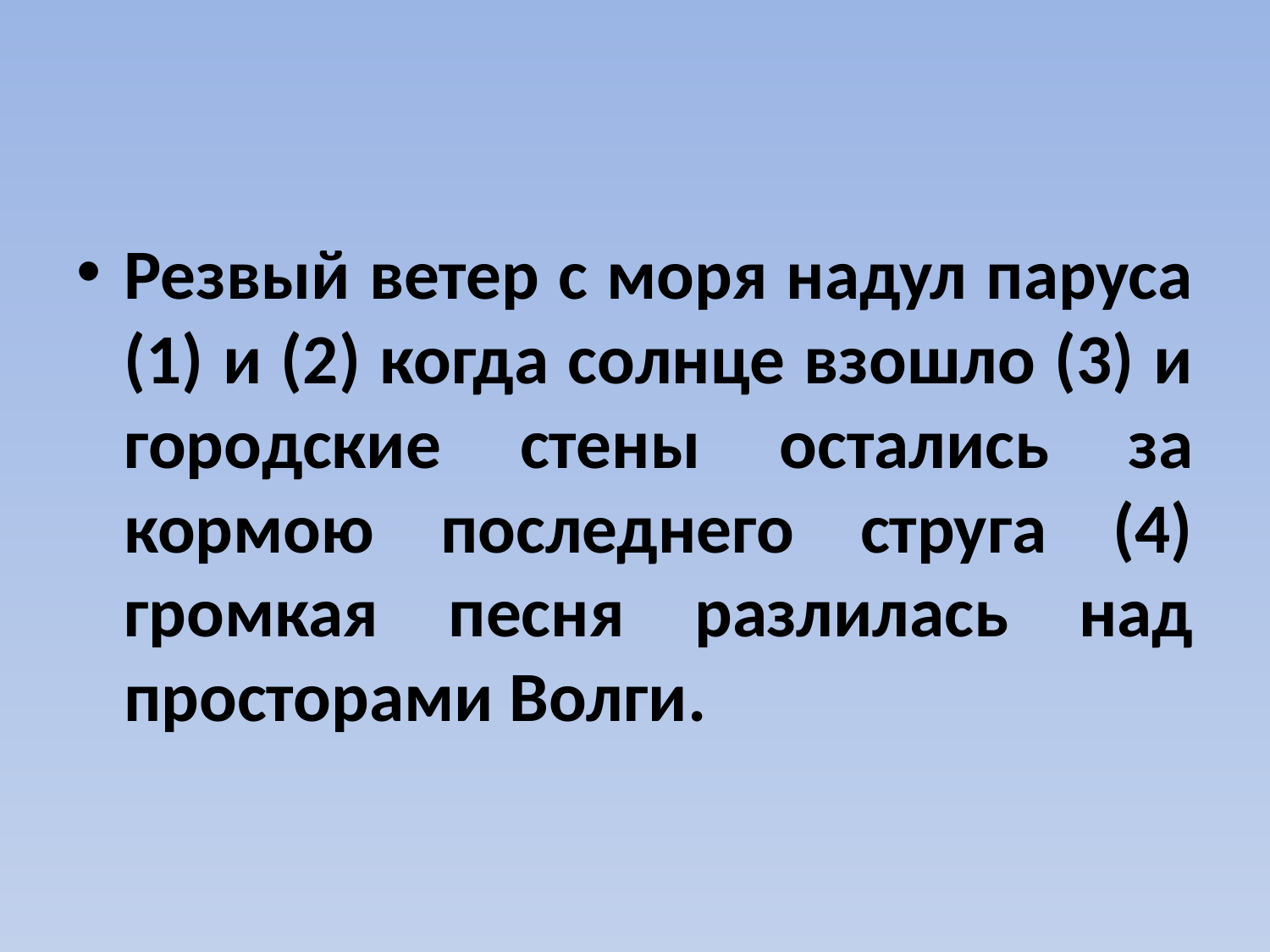

#
Резвый ветер с моря надул паруса (1) и (2) когда солнце взошло (3) и городские стены остались за кормою последнего струга (4) громкая песня разлилась над просторами Волги.